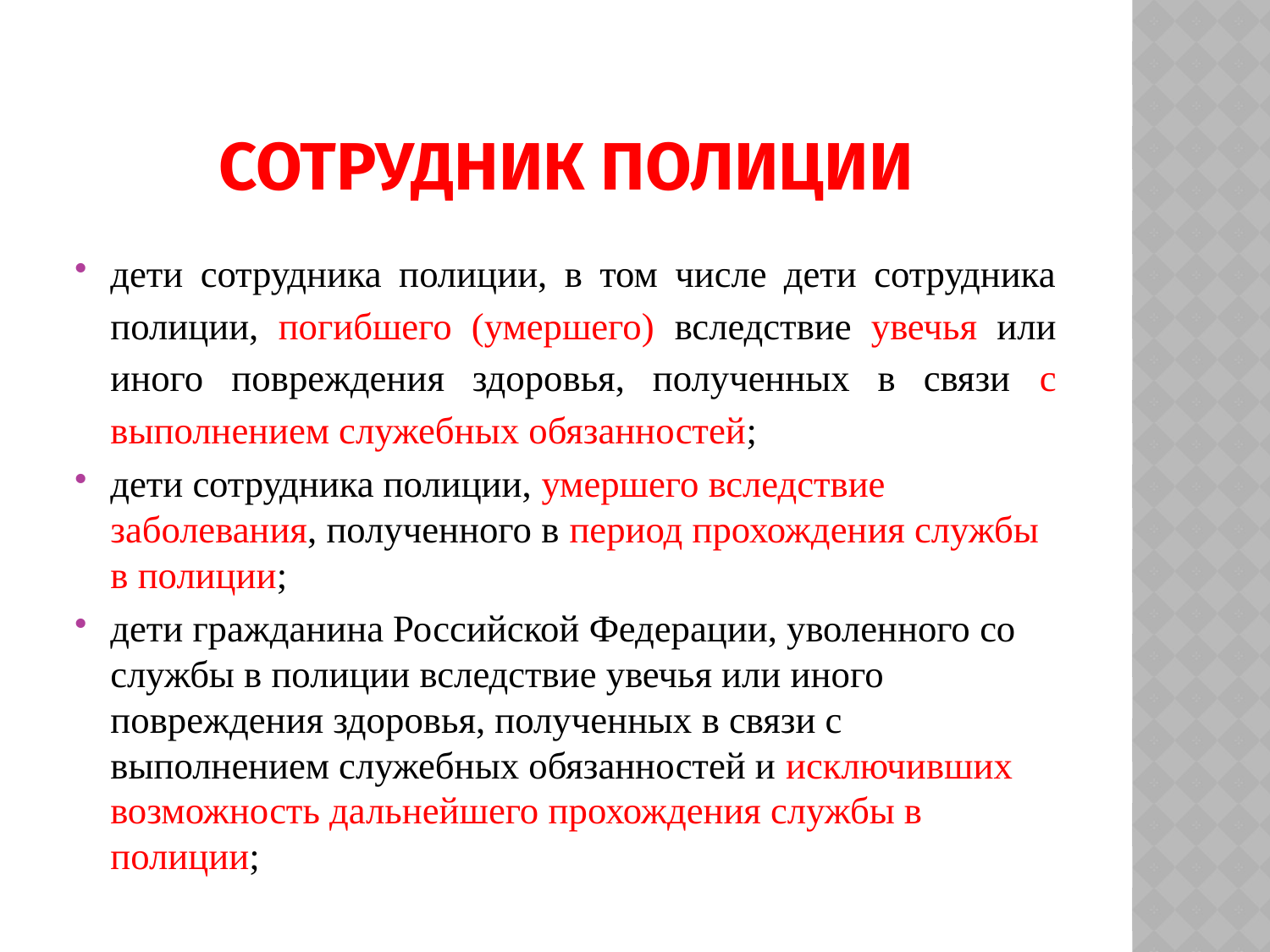

# Сотрудник полиции
дети сотрудника полиции, в том числе дети сотрудника полиции, погибшего (умершего) вследствие увечья или иного повреждения здоровья, полученных в связи с выполнением служебных обязанностей;
дети сотрудника полиции, умершего вследствие заболевания, полученного в период прохождения службы в полиции;
дети гражданина Российской Федерации, уволенного со службы в полиции вследствие увечья или иного повреждения здоровья, полученных в связи с выполнением служебных обязанностей и исключивших возможность дальнейшего прохождения службы в полиции;